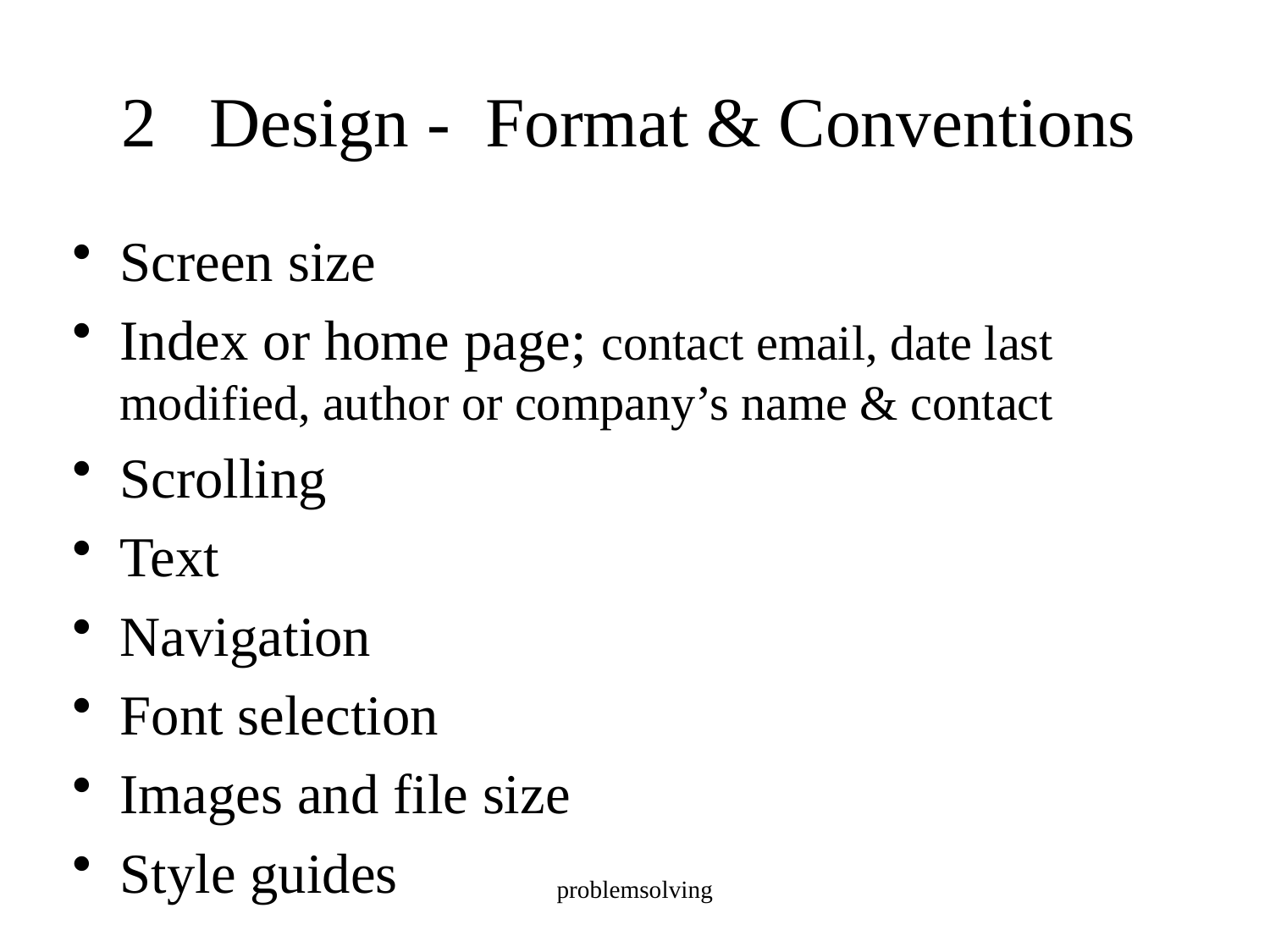

# 2   Design -  Format & Conventions
Screen size
Index or home page; contact email, date last modified, author or company’s name & contact
Scrolling
Text
Navigation
Font selection
Images and file size
Style guides

problemsolving